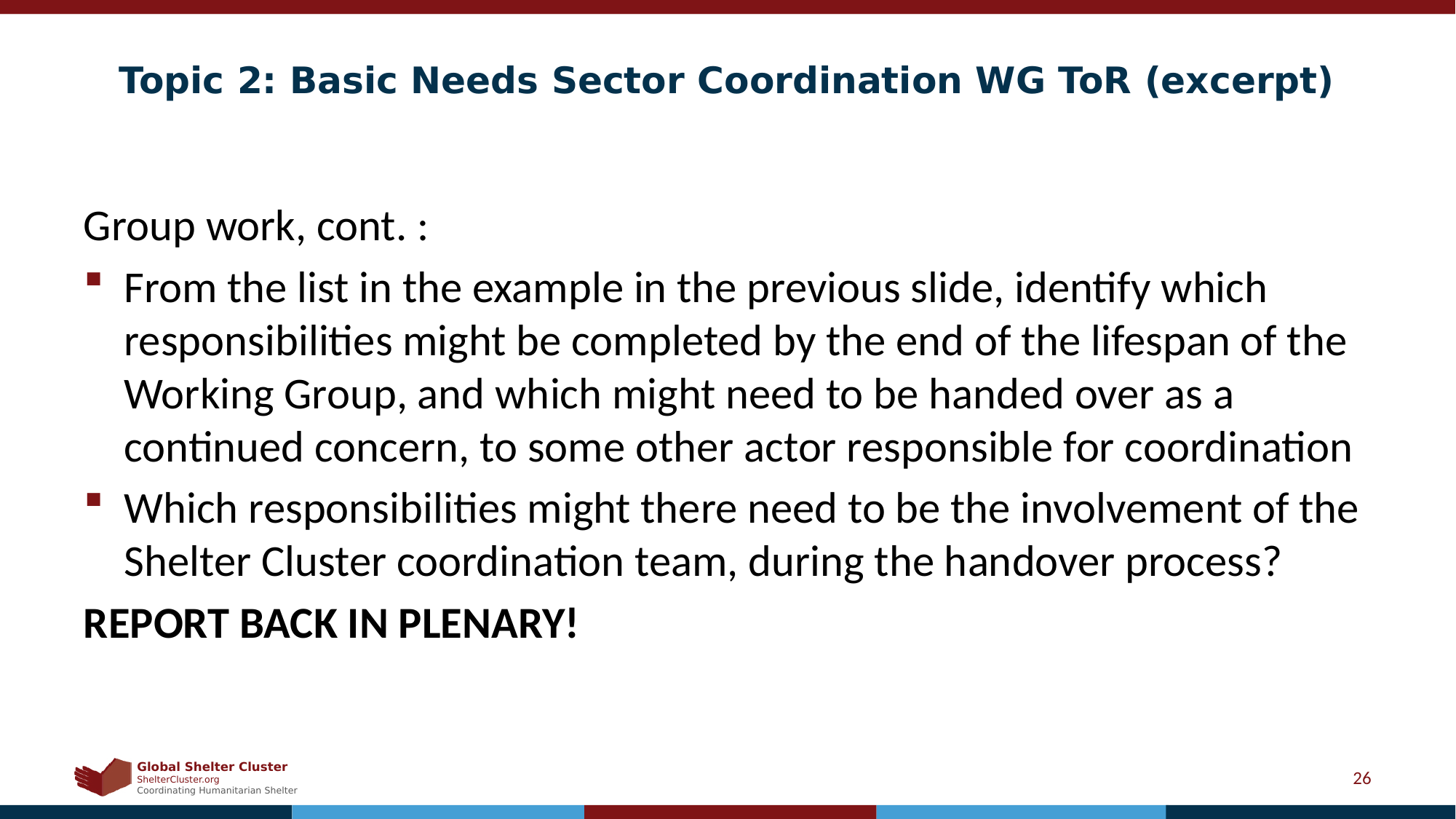

# Topic 2: Basic Needs Sector Coordination WG ToR (excerpt)
Group work, cont. :
From the list in the example in the previous slide, identify which responsibilities might be completed by the end of the lifespan of the Working Group, and which might need to be handed over as a continued concern, to some other actor responsible for coordination
Which responsibilities might there need to be the involvement of the Shelter Cluster coordination team, during the handover process?
REPORT BACK IN PLENARY!
26